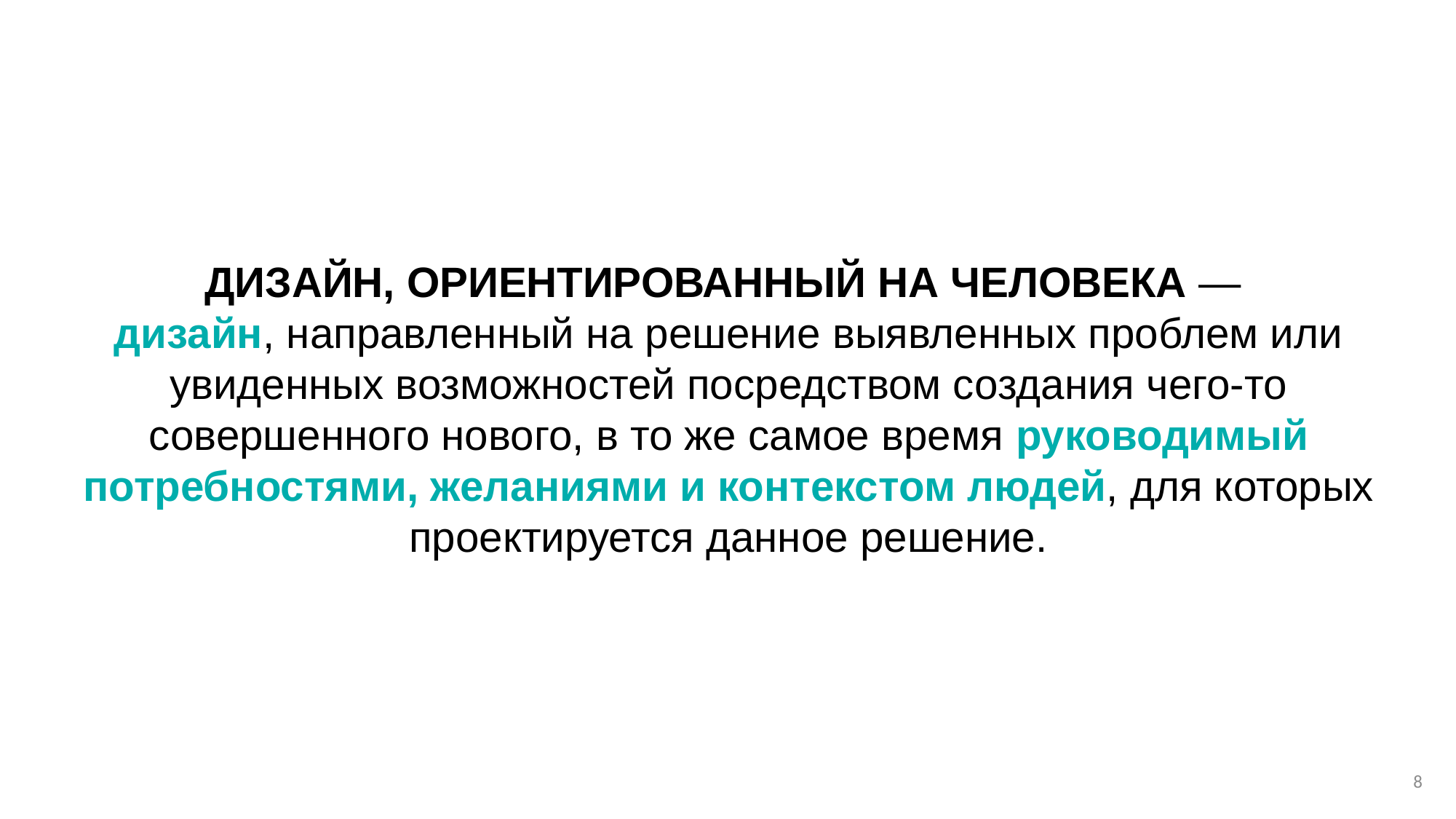

Дизайн, ориентированный на человека —
дизайн, направленный на решение выявленных проблем или увиденных возможностей посредством создания чего-то совершенного нового, в то же самое время руководимый потребностями, желаниями и контекстом людей, для которых проектируется данное решение.
8